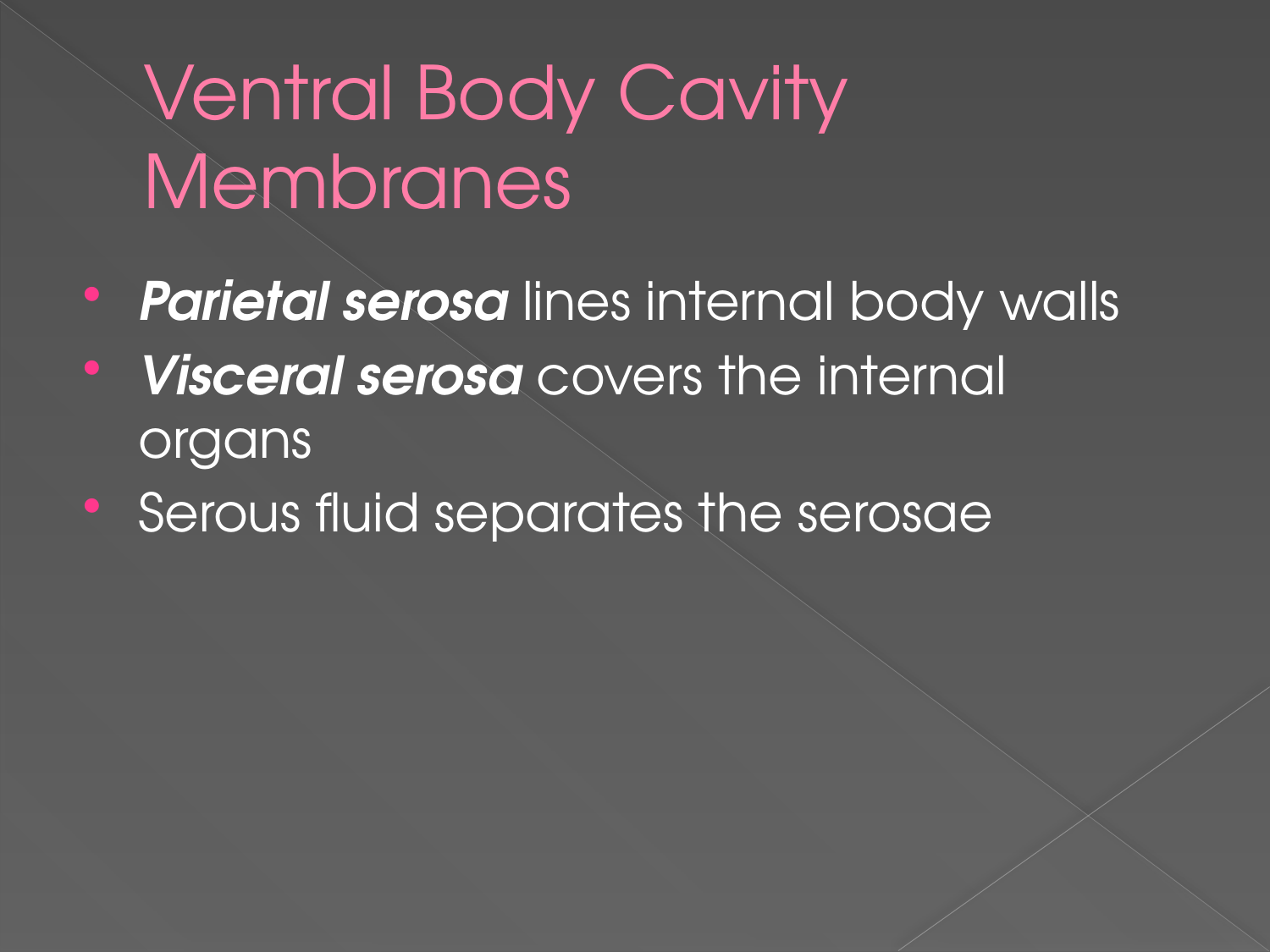

# Ventral Body Cavity Membranes
Parietal serosa lines internal body walls
Visceral serosa covers the internal organs
Serous fluid separates the serosae